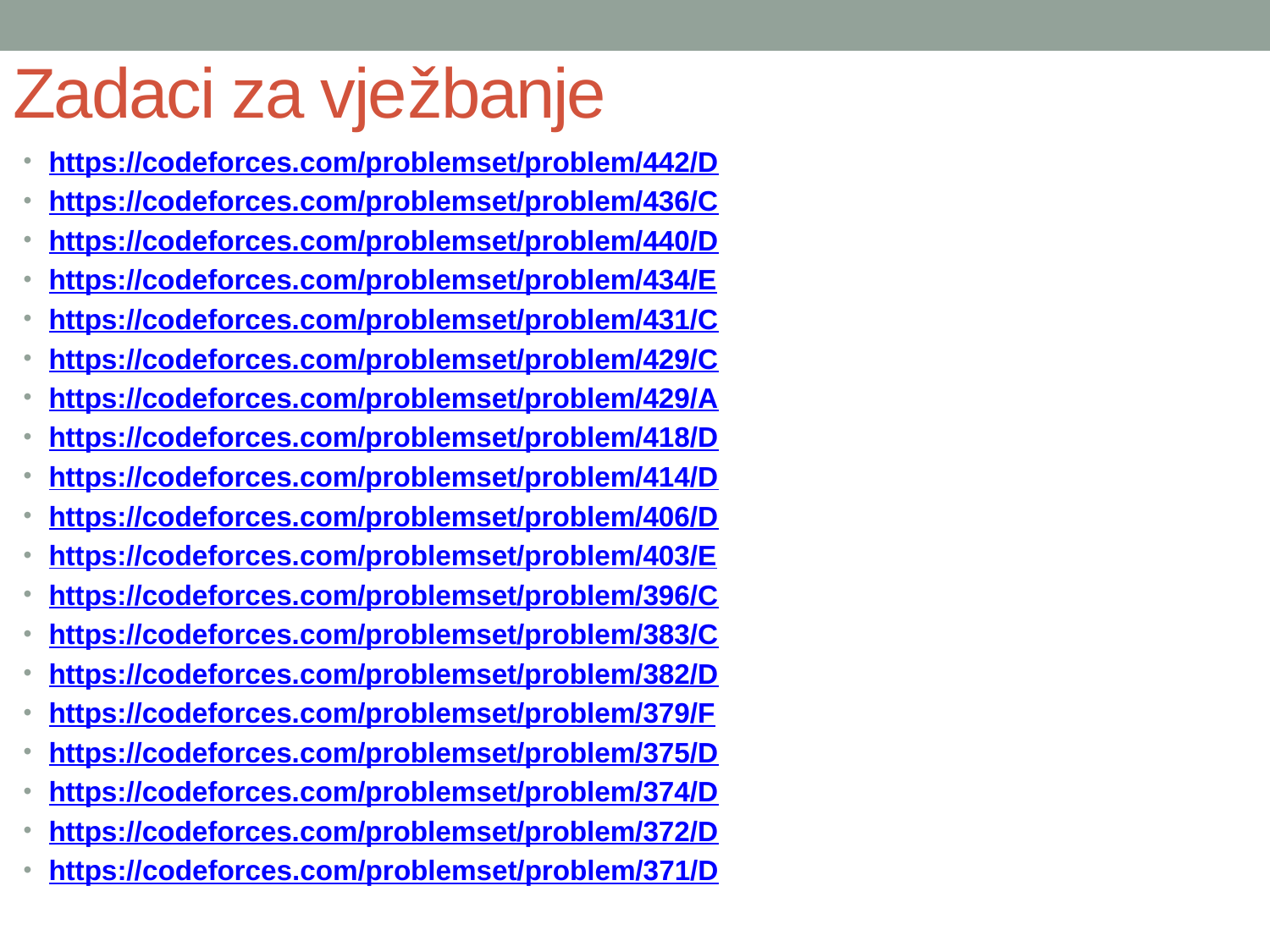

# Zadaci za vježbanje
https://codeforces.com/problemset/problem/442/D
https://codeforces.com/problemset/problem/436/C
https://codeforces.com/problemset/problem/440/D
https://codeforces.com/problemset/problem/434/E
https://codeforces.com/problemset/problem/431/C
https://codeforces.com/problemset/problem/429/C
https://codeforces.com/problemset/problem/429/A
https://codeforces.com/problemset/problem/418/D
https://codeforces.com/problemset/problem/414/D
https://codeforces.com/problemset/problem/406/D
https://codeforces.com/problemset/problem/403/E
https://codeforces.com/problemset/problem/396/C
https://codeforces.com/problemset/problem/383/C
https://codeforces.com/problemset/problem/382/D
https://codeforces.com/problemset/problem/379/F
https://codeforces.com/problemset/problem/375/D
https://codeforces.com/problemset/problem/374/D
https://codeforces.com/problemset/problem/372/D
https://codeforces.com/problemset/problem/371/D